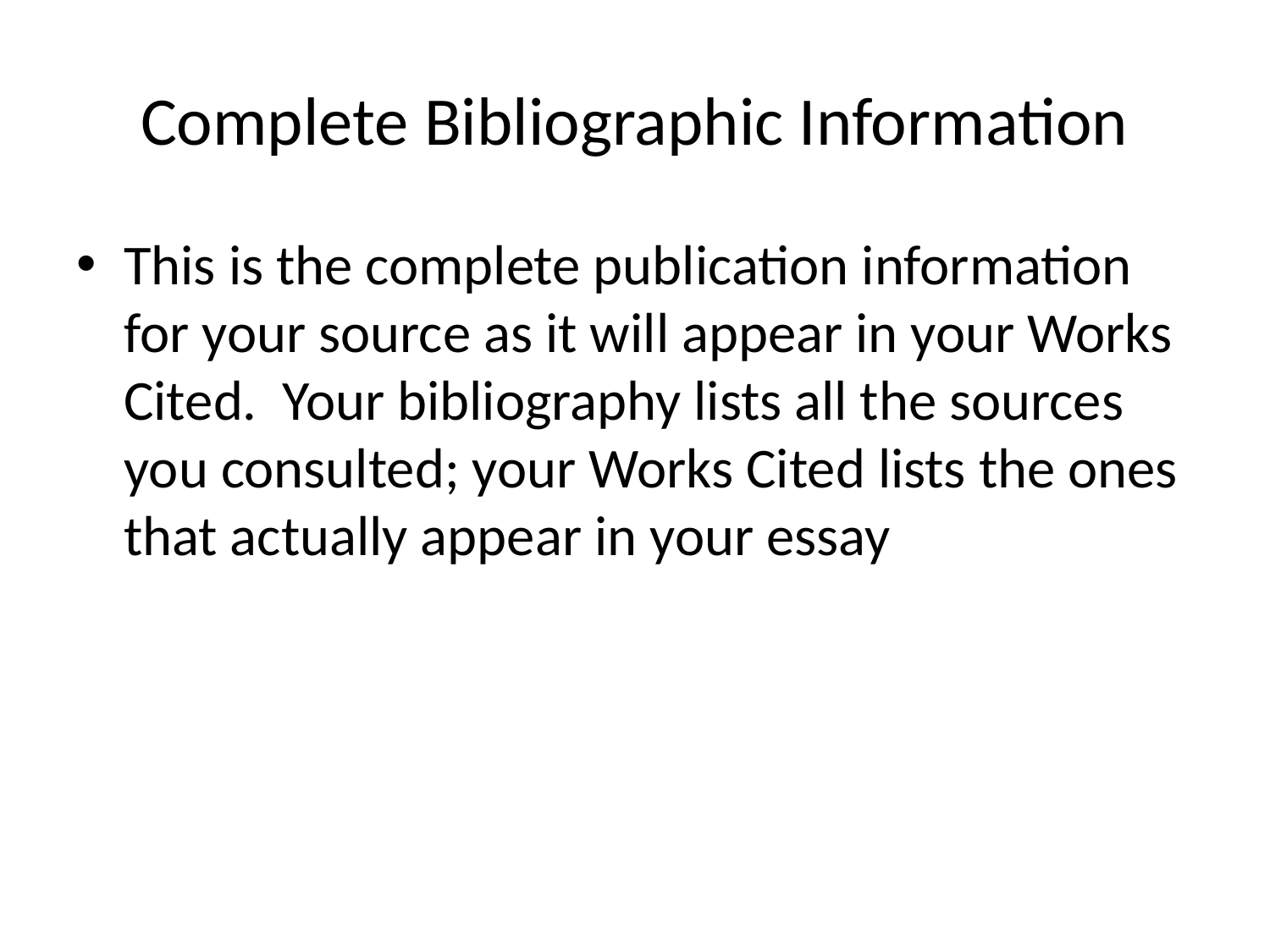

# Complete Bibliographic Information
This is the complete publication information for your source as it will appear in your Works Cited.  Your bibliography lists all the sources you consulted; your Works Cited lists the ones that actually appear in your essay